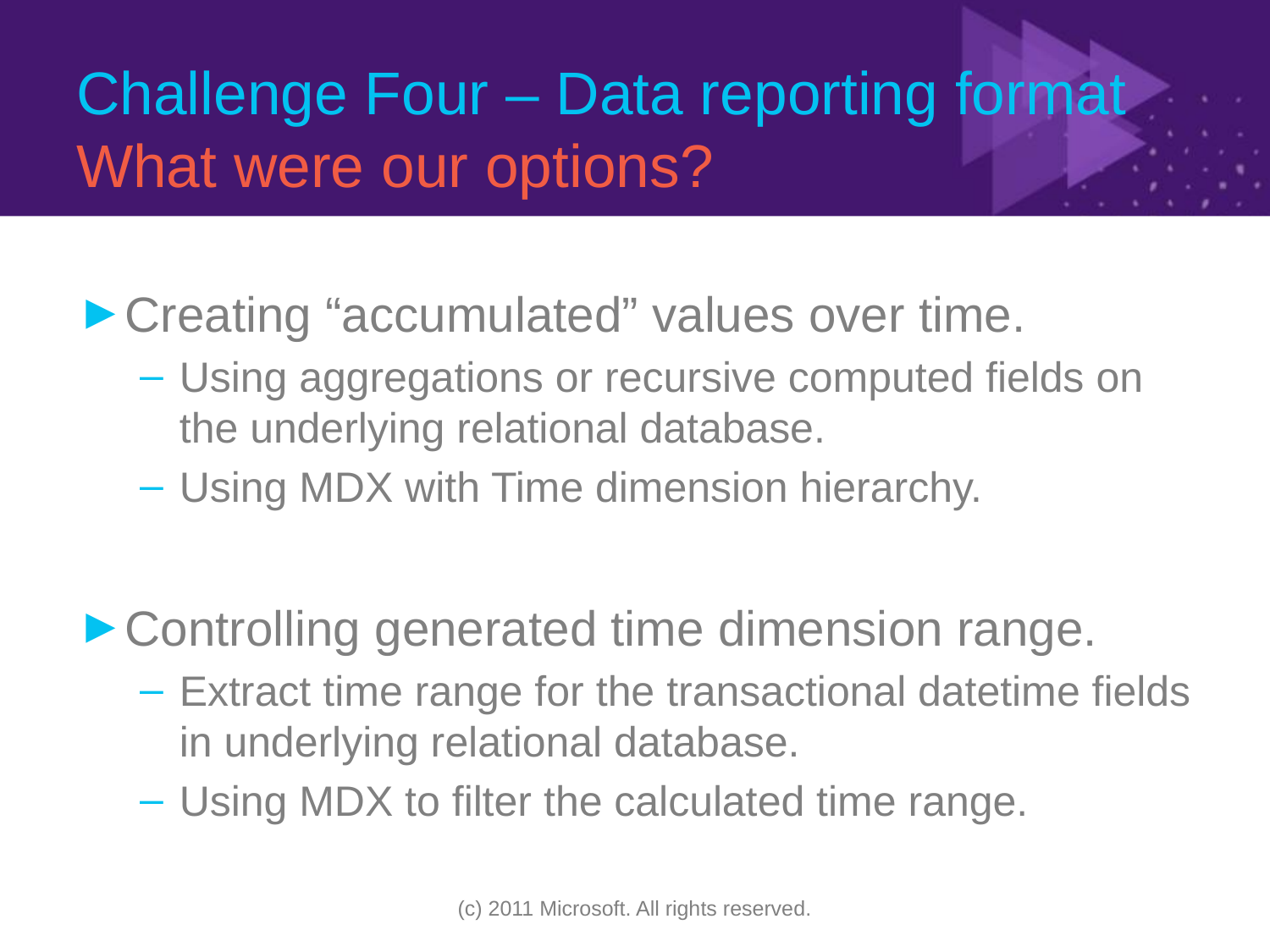

# Challenge Four – Data reporting format What were our options?
Creating “accumulated” values over time.
Using aggregations or recursive computed fields on the underlying relational database.
Using MDX with Time dimension hierarchy.

Controlling generated time dimension range.
Extract time range for the transactional datetime fields in underlying relational database.
Using MDX to filter the calculated time range.

(c) 2011 Microsoft. All rights reserved.